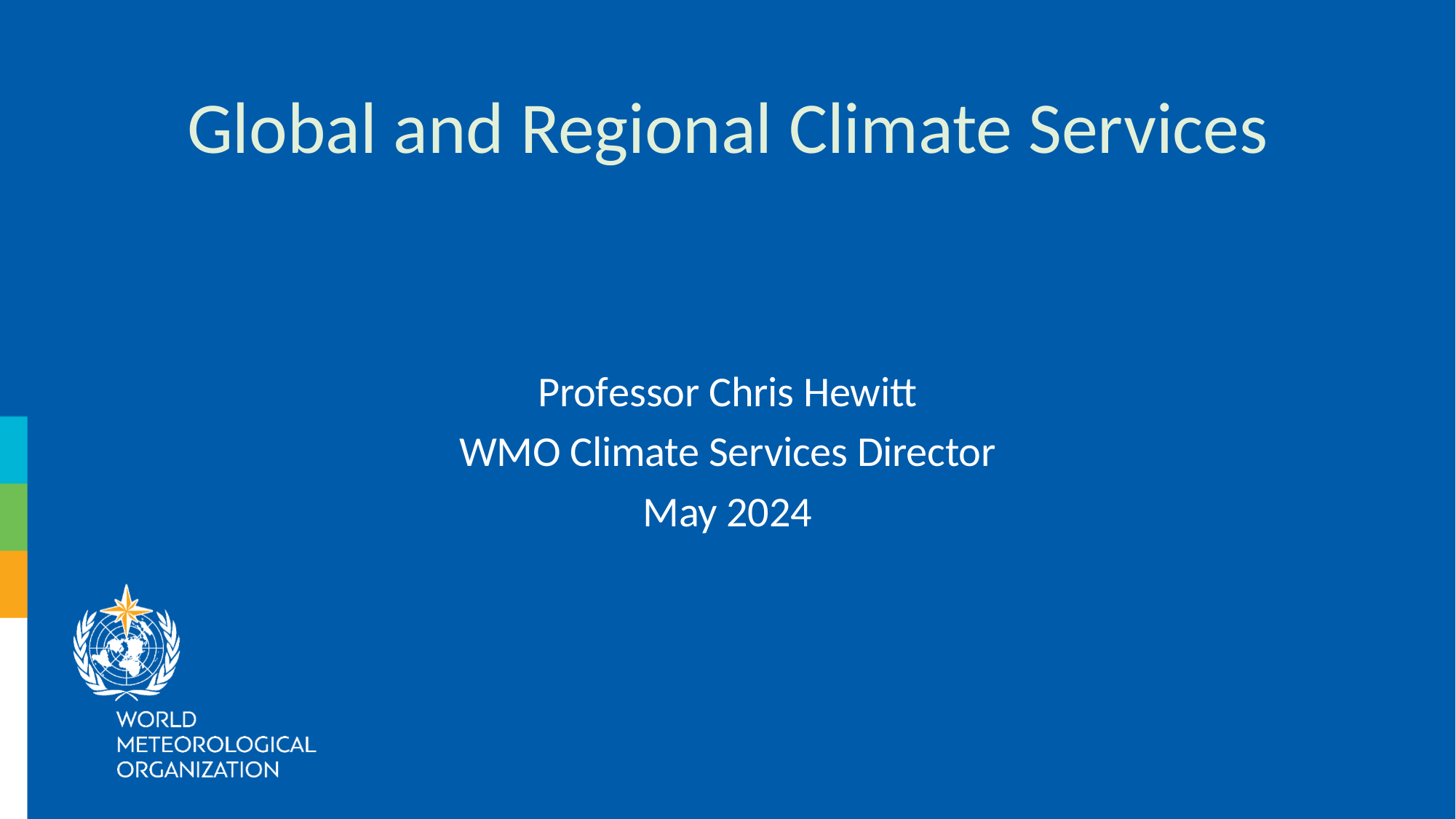

Global and Regional Climate Services
Professor Chris Hewitt​
WMO Climate Services Director
May 2024